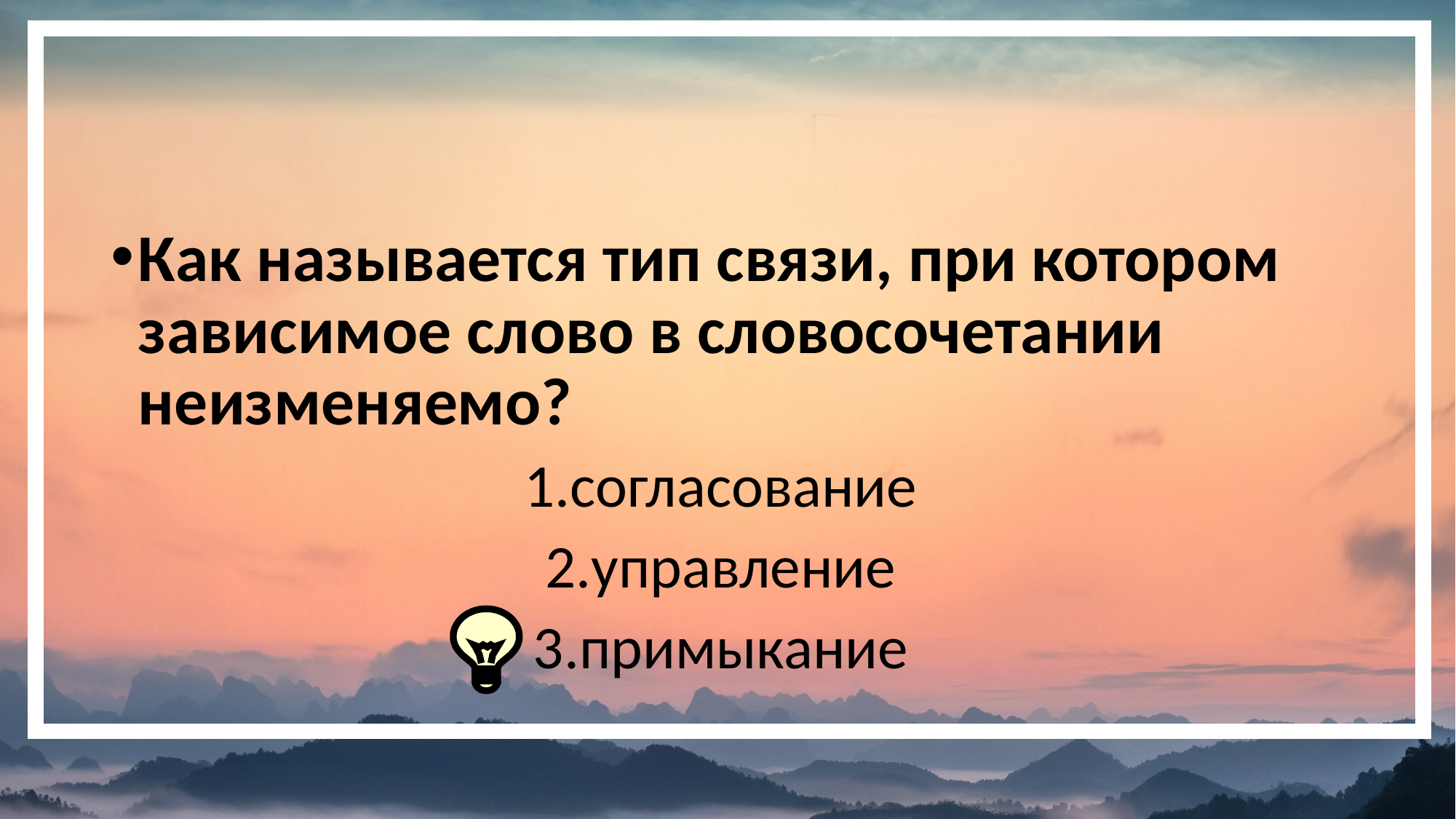

#
Как называется тип связи, при котором зависимое слово в словосочетании неизменяемо?
1.согласование
2.управление
3.примыкание